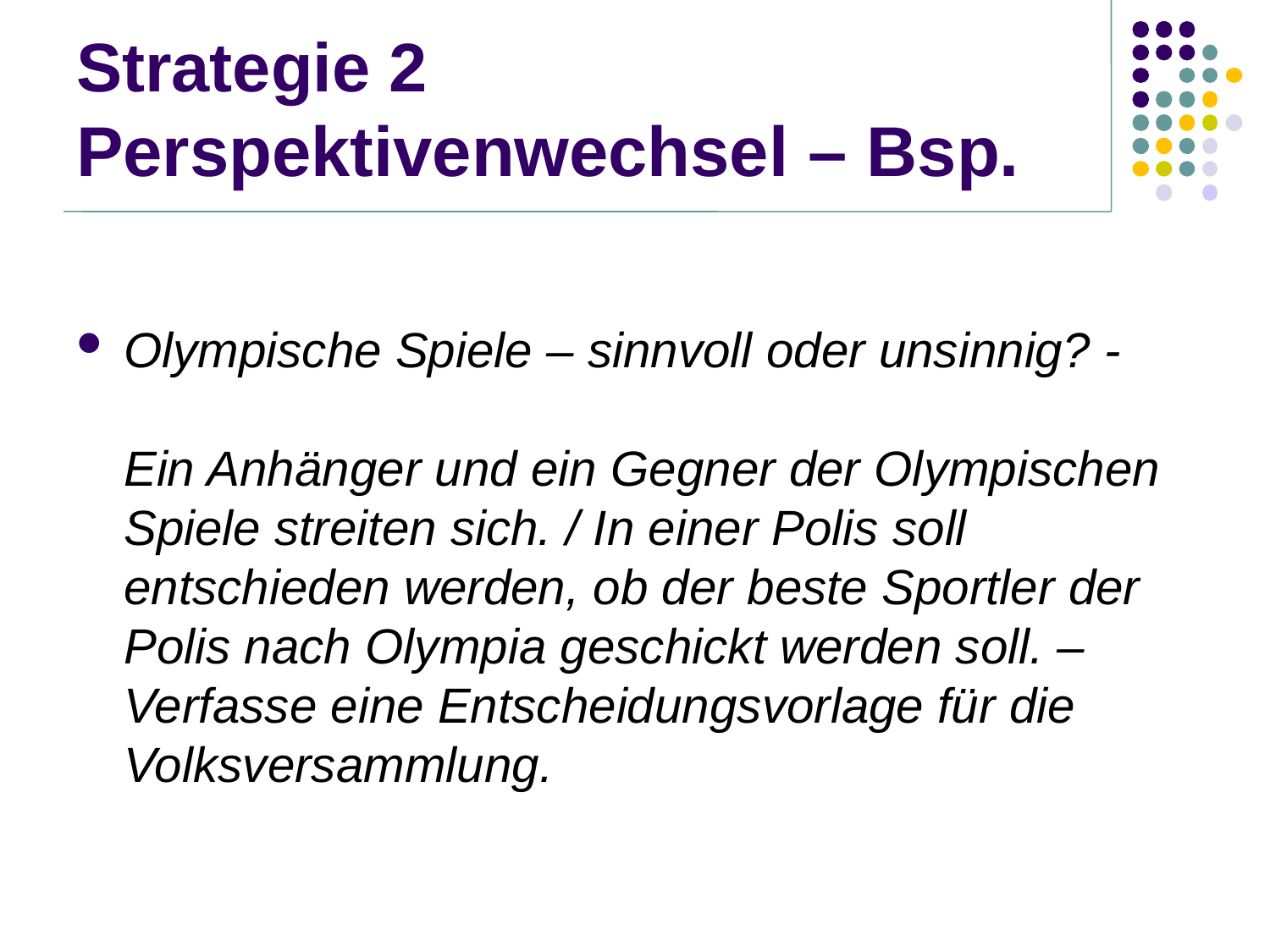

# Strategie 2 Perspektivenwechsel – Bsp.

Olympische Spiele – sinnvoll oder unsinnig? -
Ein Anhänger und ein Gegner der Olympischen Spiele streiten sich. / In einer Polis soll entschieden werden, ob der beste Sportler der Polis nach Olympia geschickt werden soll. – Verfasse eine Entscheidungsvorlage für die Volksversammlung.